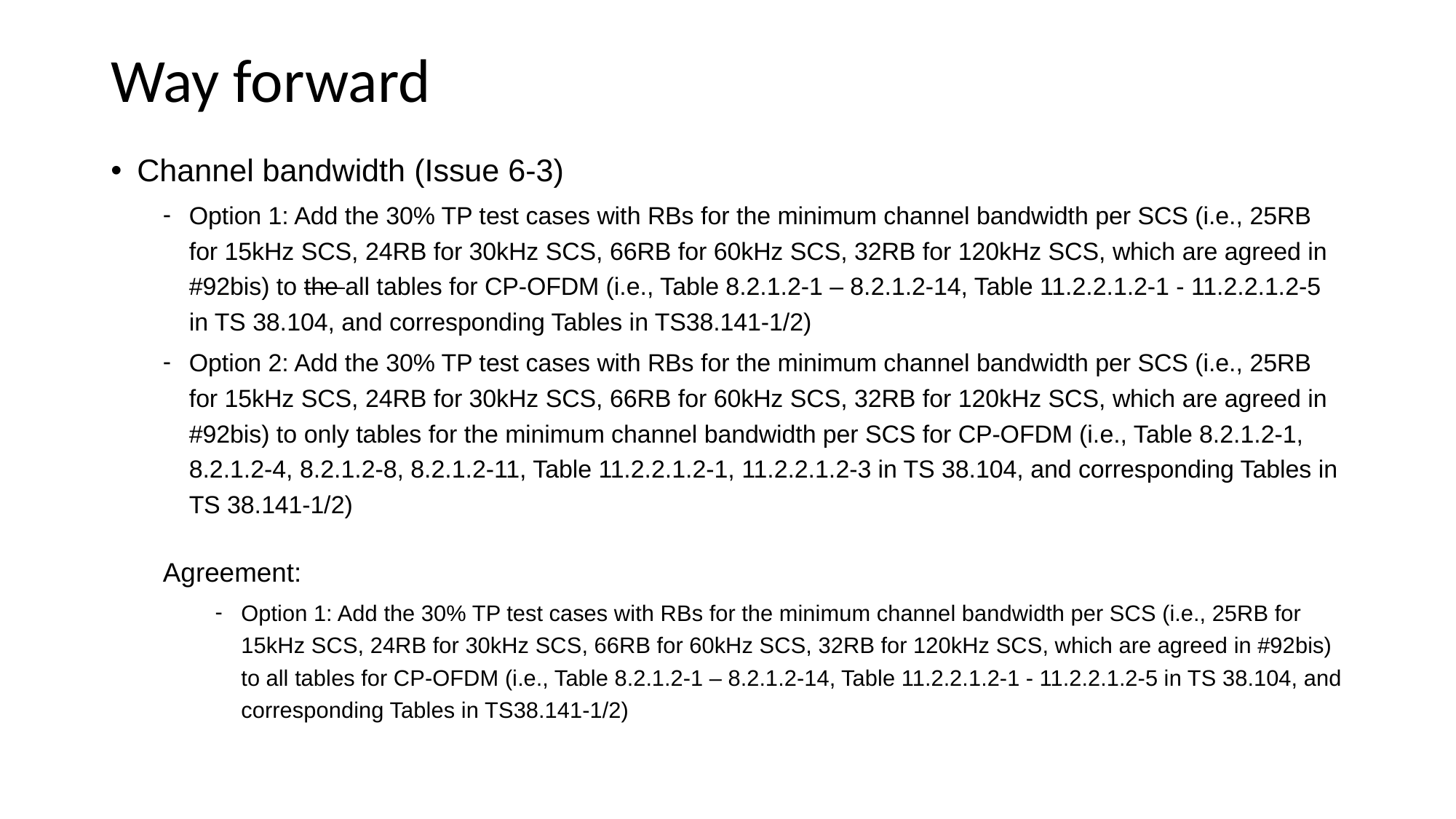

# Way forward
Channel bandwidth (Issue 6-3)
Option 1: Add the 30% TP test cases with RBs for the minimum channel bandwidth per SCS (i.e., 25RB for 15kHz SCS, 24RB for 30kHz SCS, 66RB for 60kHz SCS, 32RB for 120kHz SCS, which are agreed in #92bis) to the all tables for CP-OFDM (i.e., Table 8.2.1.2-1 – 8.2.1.2-14, Table 11.2.2.1.2-1 - 11.2.2.1.2-5 in TS 38.104, and corresponding Tables in TS38.141-1/2)
Option 2: Add the 30% TP test cases with RBs for the minimum channel bandwidth per SCS (i.e., 25RB for 15kHz SCS, 24RB for 30kHz SCS, 66RB for 60kHz SCS, 32RB for 120kHz SCS, which are agreed in #92bis) to only tables for the minimum channel bandwidth per SCS for CP-OFDM (i.e., Table 8.2.1.2-1, 8.2.1.2-4, 8.2.1.2-8, 8.2.1.2-11, Table 11.2.2.1.2-1, 11.2.2.1.2-3 in TS 38.104, and corresponding Tables in TS 38.141-1/2)

Agreement:
Option 1: Add the 30% TP test cases with RBs for the minimum channel bandwidth per SCS (i.e., 25RB for 15kHz SCS, 24RB for 30kHz SCS, 66RB for 60kHz SCS, 32RB for 120kHz SCS, which are agreed in #92bis) to all tables for CP-OFDM (i.e., Table 8.2.1.2-1 – 8.2.1.2-14, Table 11.2.2.1.2-1 - 11.2.2.1.2-5 in TS 38.104, and corresponding Tables in TS38.141-1/2)